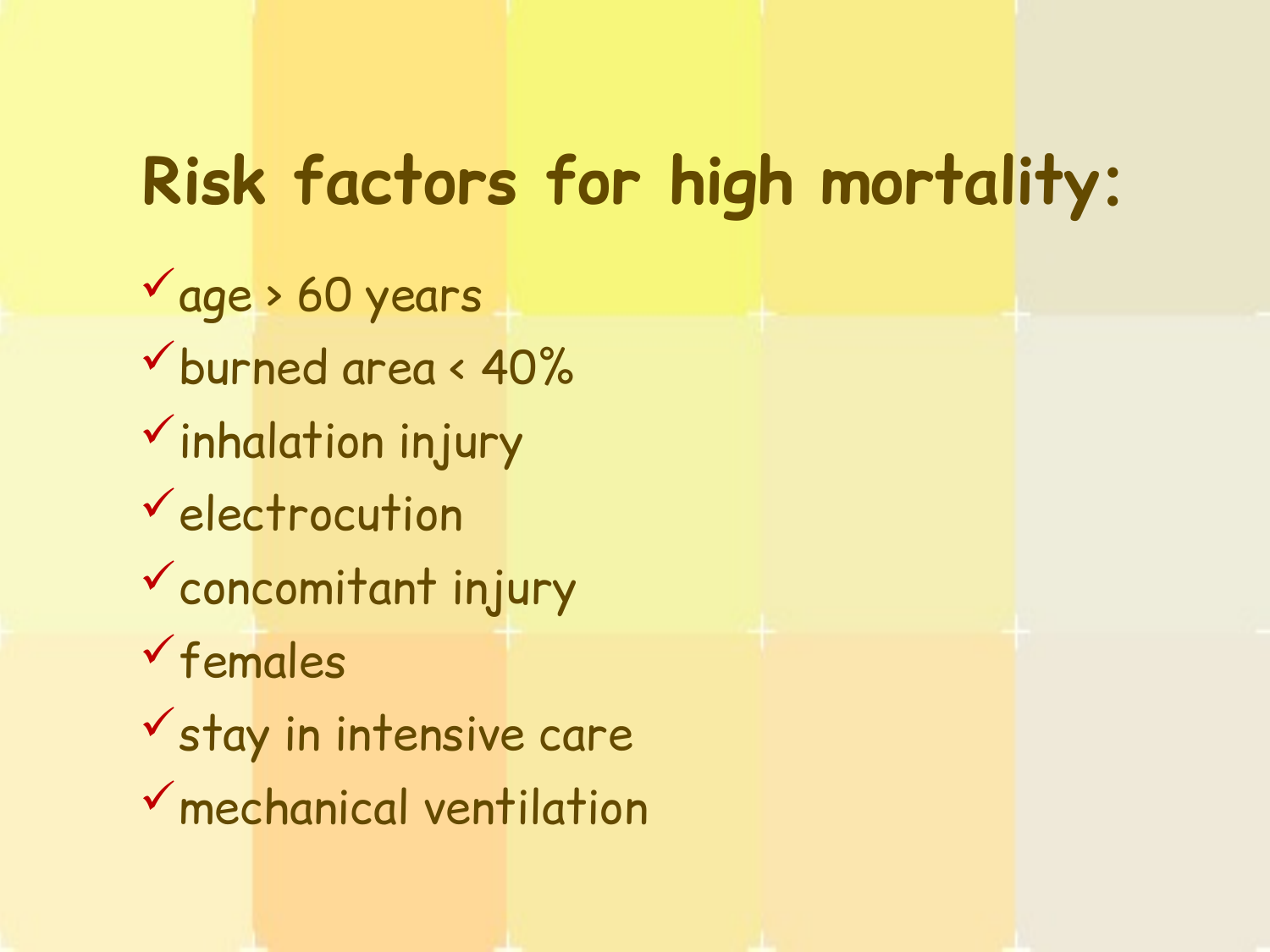

Risk factors for high mortality:

age > 60 years
burned area < 40%
inhalation injury
electrocution
concomitant injury
females
stay in intensive care
mechanical ventilation
#